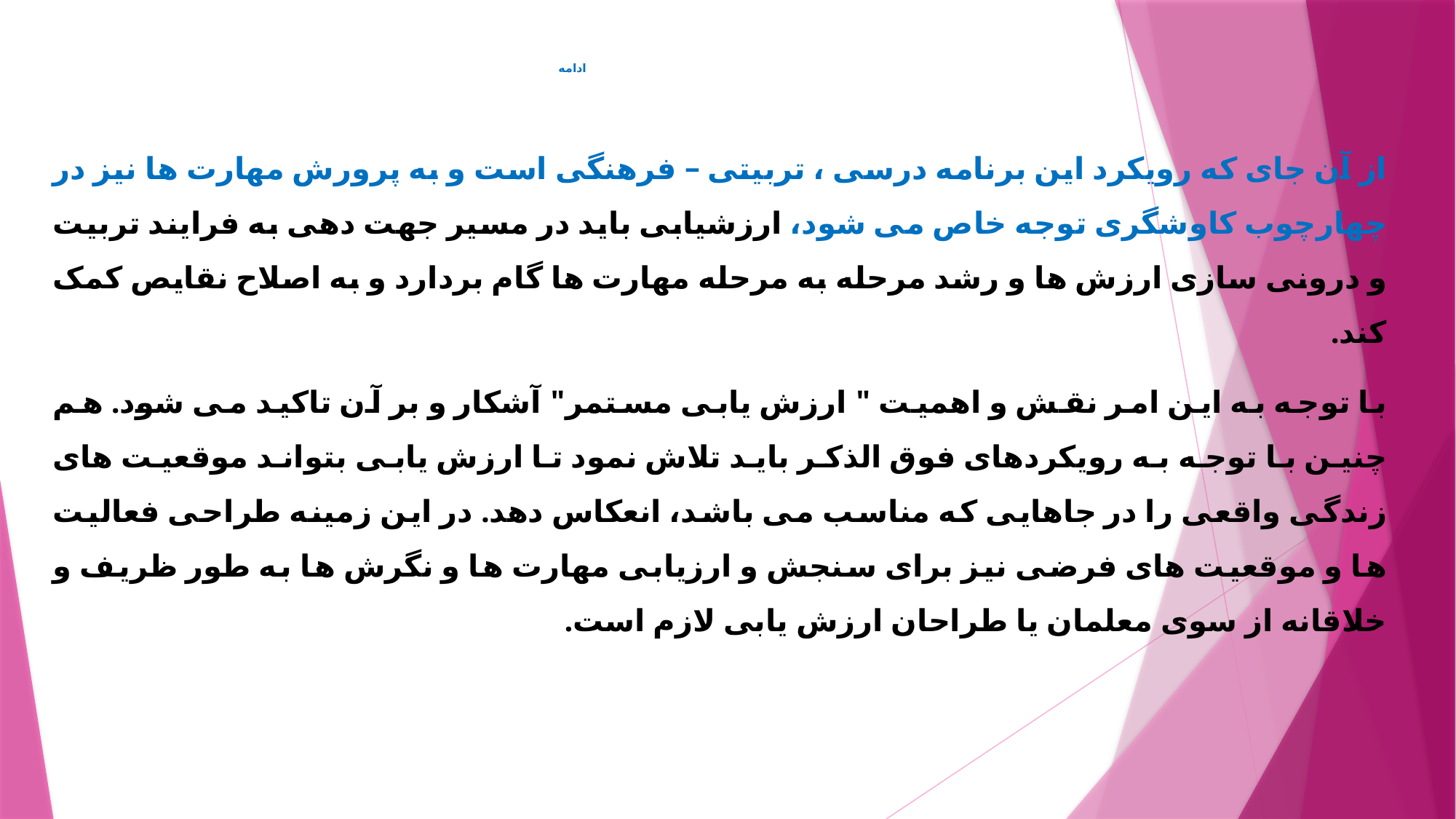

# ادامه
از آن جای که رویکرد این برنامه درسی ، تربیتی – فرهنگی است و به پرورش مهارت ها نیز در چهارچوب کاوشگری توجه خاص می شود، ارزشیابی باید در مسیر جهت دهی به فرایند تربیت و درونی سازی ارزش ها و رشد مرحله به مرحله مهارت ها گام بردارد و به اصلاح نقایص کمک کند.
با توجه به این امر نقش و اهمیت " ارزش یابی مستمر" آشکار و بر آن تاکید می شود. هم چنین با توجه به رویکردهای فوق الذکر باید تلاش نمود تا ارزش یابی بتواند موقعیت های زندگی واقعی را در جاهایی که مناسب می باشد، انعکاس دهد. در این زمینه طراحی فعالیت ها و موقعیت های فرضی نیز برای سنجش و ارزیابی مهارت ها و نگرش ها به طور ظریف و خلاقانه از سوی معلمان یا طراحان ارزش یابی لازم است.